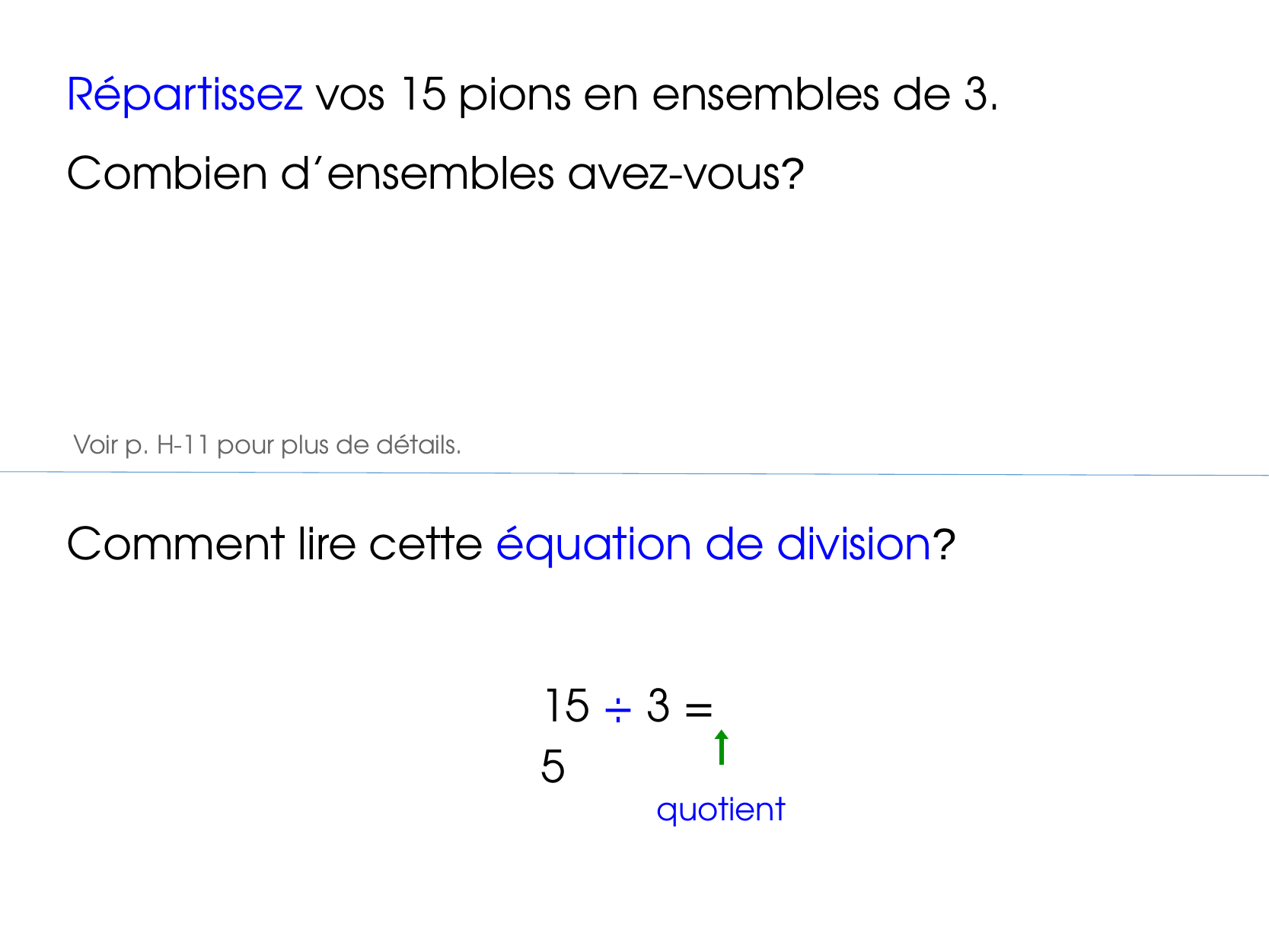

Répartissez vos 15 pions en ensembles de 3.
Combien d’ensembles avez-vous?
Voir p. H-11 pour plus de détails.
Comment lire cette équation de division?
15 ÷ 3 = 5
quotient